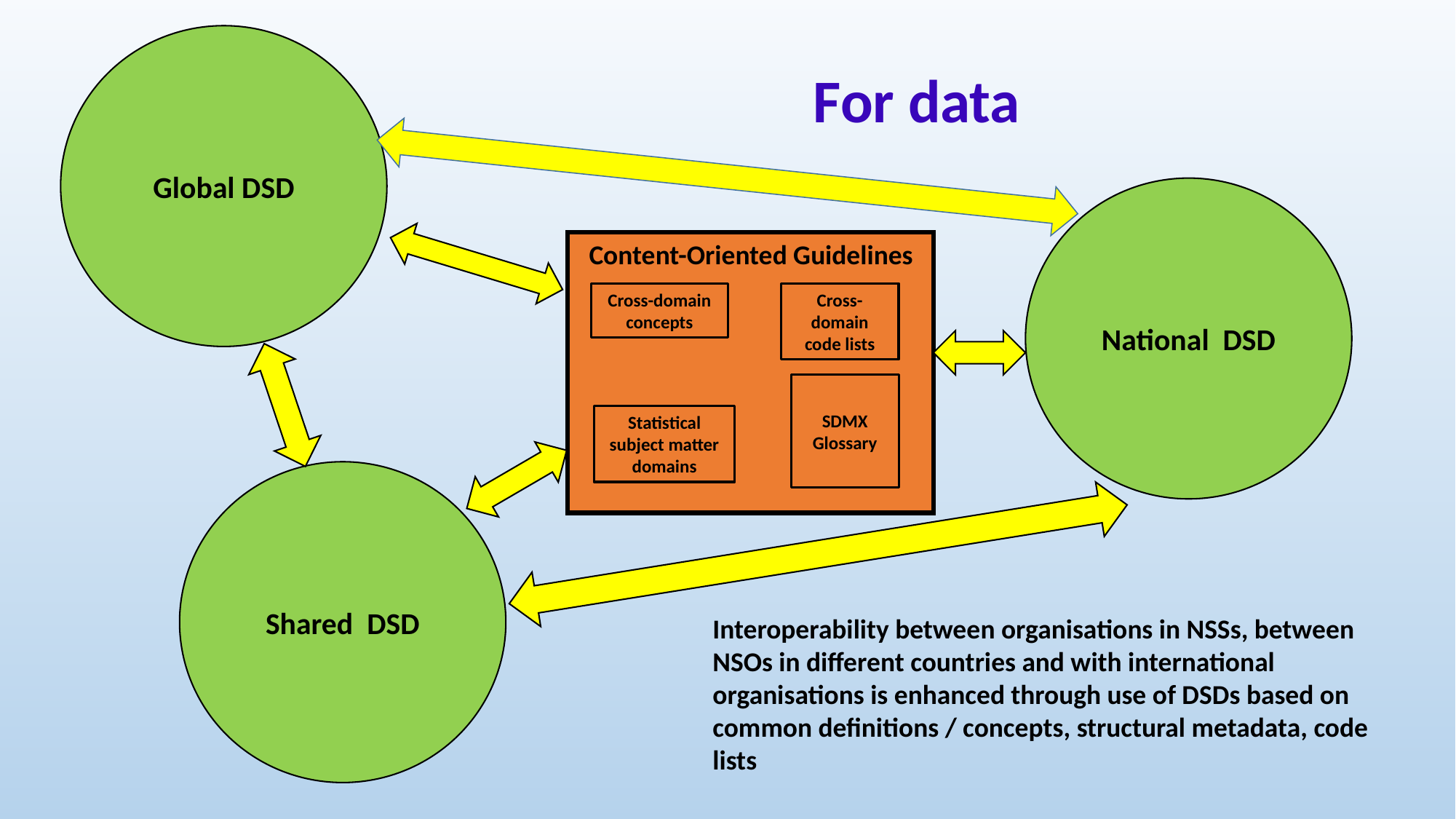

Global DSD
For data

National  DSD

Content-Oriented Guidelines

Cross-domain concepts
Cross-domain code lists

SDMX Glossary

Statistical subject matter domains

Shared  DSD

Interoperability between organisations in NSSs, between NSOs in different countries and with international organisations is enhanced through use of DSDs based on common definitions / concepts, structural metadata, code lists